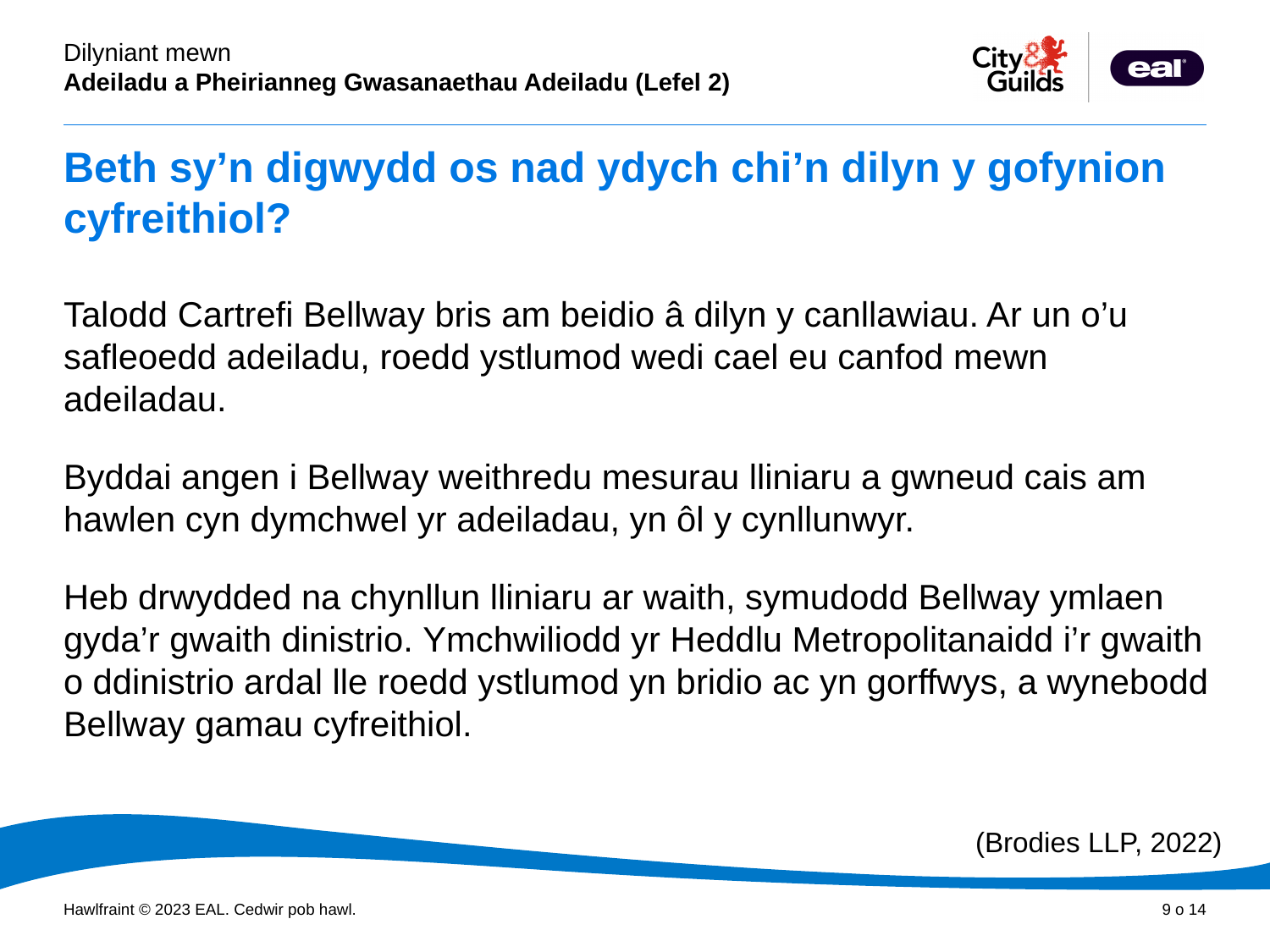

# Beth sy’n digwydd os nad ydych chi’n dilyn y gofynion cyfreithiol?
Talodd Cartrefi Bellway bris am beidio â dilyn y canllawiau. Ar un o’u safleoedd adeiladu, roedd ystlumod wedi cael eu canfod mewn adeiladau.
Byddai angen i Bellway weithredu mesurau lliniaru a gwneud cais am hawlen cyn dymchwel yr adeiladau, yn ôl y cynllunwyr.
Heb drwydded na chynllun lliniaru ar waith, symudodd Bellway ymlaen gyda’r gwaith dinistrio. Ymchwiliodd yr Heddlu Metropolitanaidd i’r gwaith o ddinistrio ardal lle roedd ystlumod yn bridio ac yn gorffwys, a wynebodd Bellway gamau cyfreithiol.

(Brodies LLP, 2022)